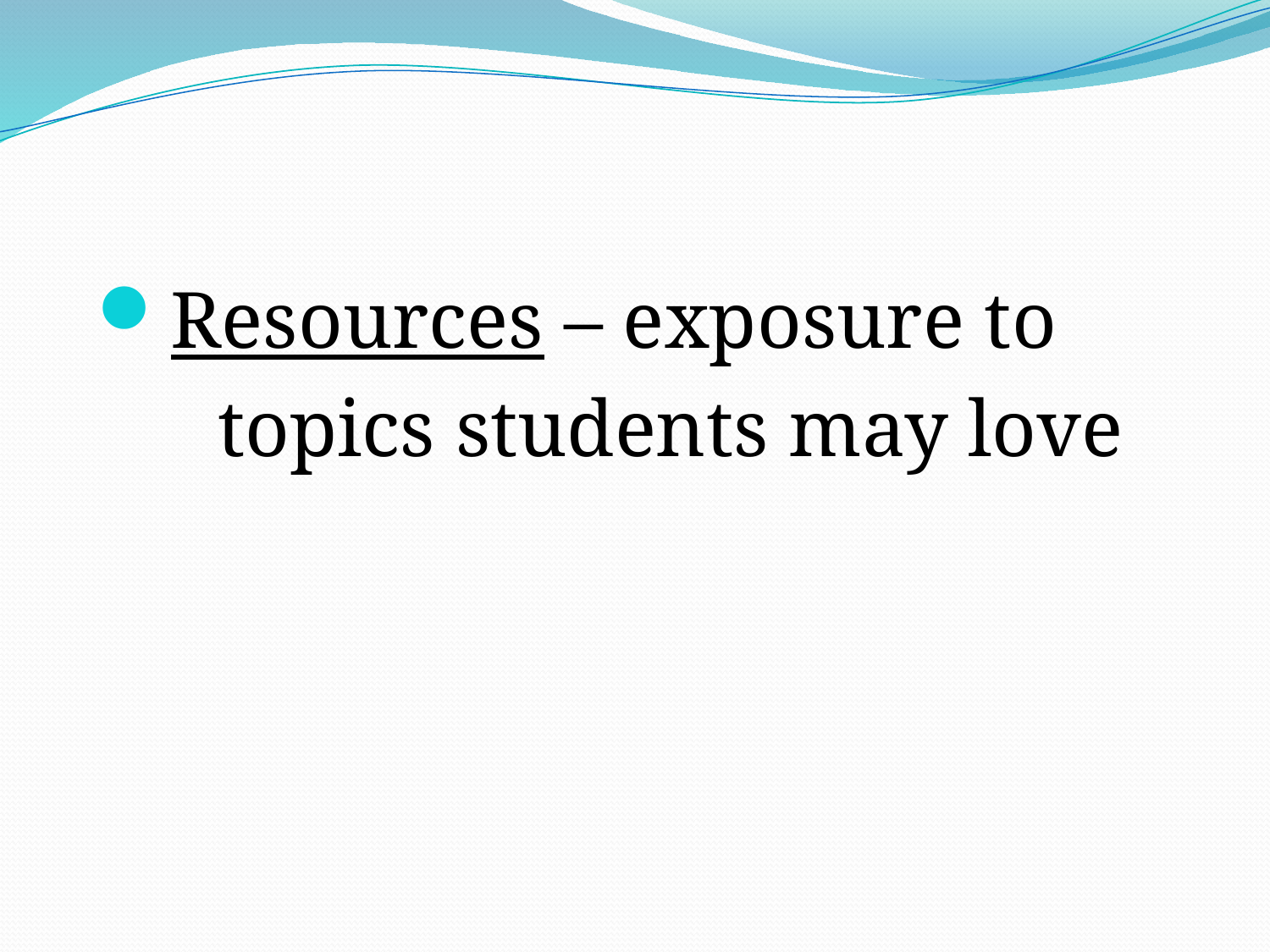

Resources – exposure to
      topics students may love